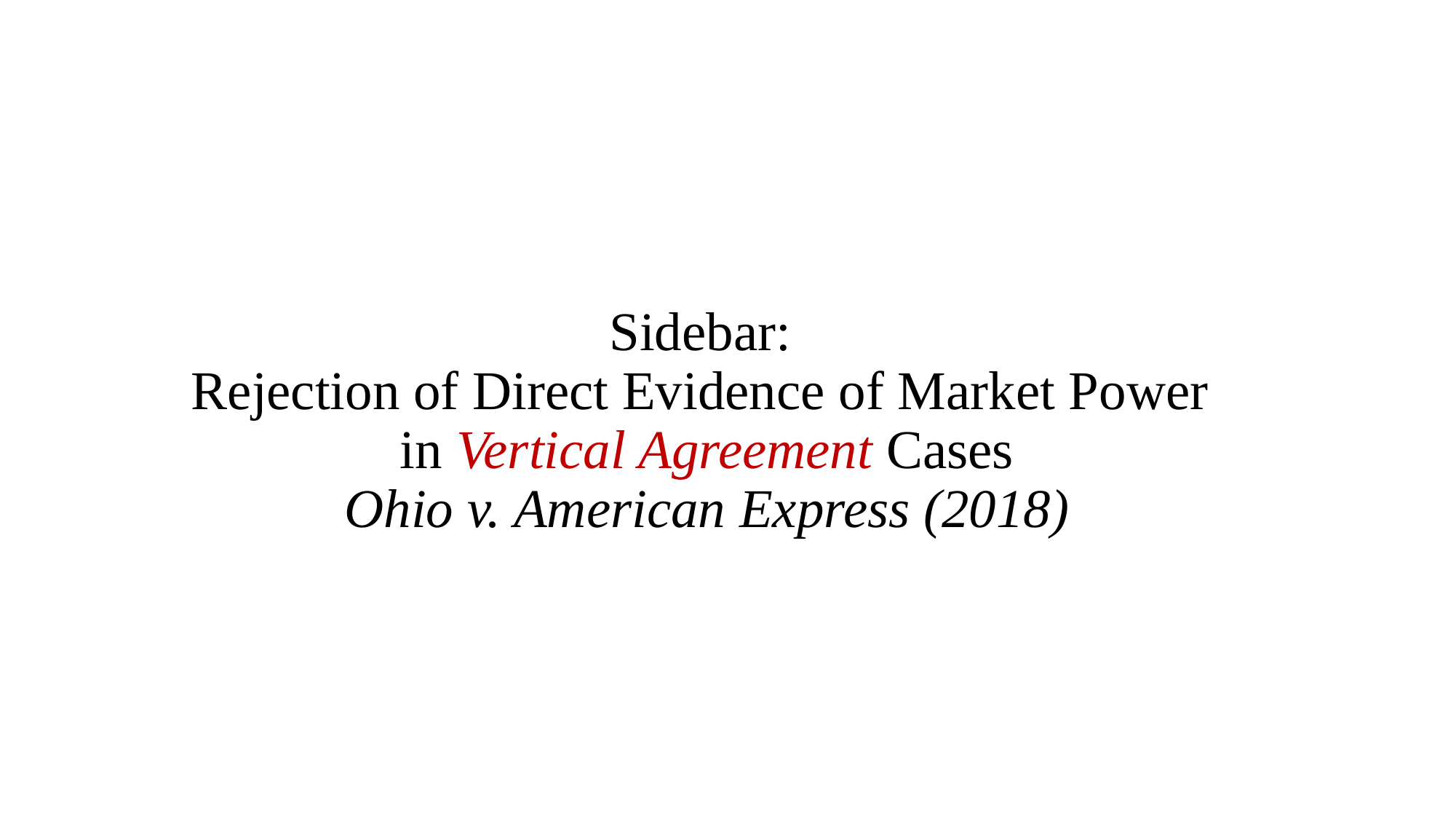

# Sidebar: Rejection of Direct Evidence of Market Power in Vertical Agreement Cases Ohio v. American Express (2018)